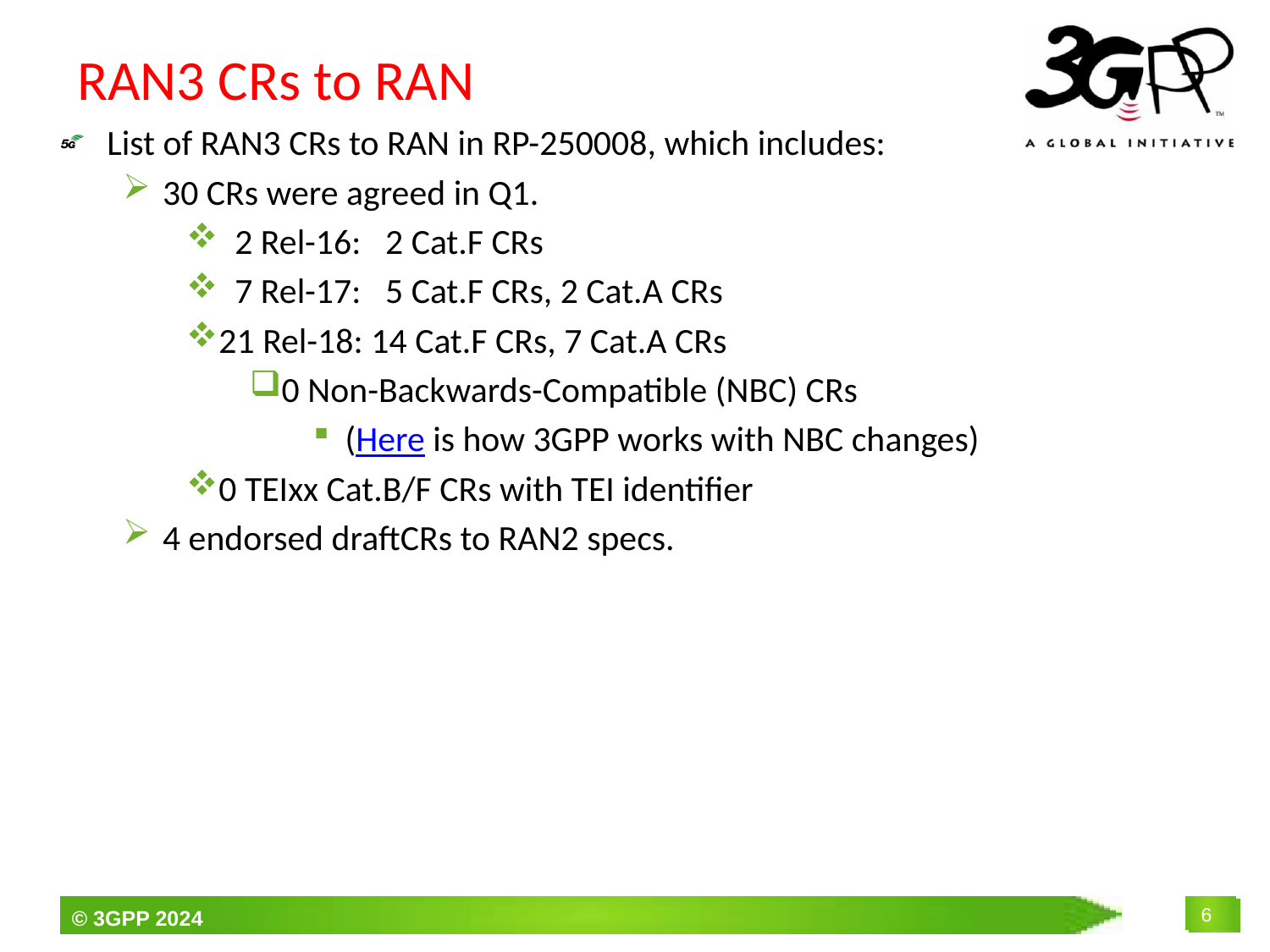

# RAN3 CRs to RAN
List of RAN3 CRs to RAN in RP-250008, which includes:
30 CRs were agreed in Q1.
  2 Rel-16:   2 Cat.F CRs
  7 Rel-17:   5 Cat.F CRs, 2 Cat.A CRs
21 Rel-18: 14 Cat.F CRs, 7 Cat.A CRs
0 Non-Backwards-Compatible (NBC) CRs
(Here is how 3GPP works with NBC changes)
0 TEIxx Cat.B/F CRs with TEI identifier
4 endorsed draftCRs to RAN2 specs.